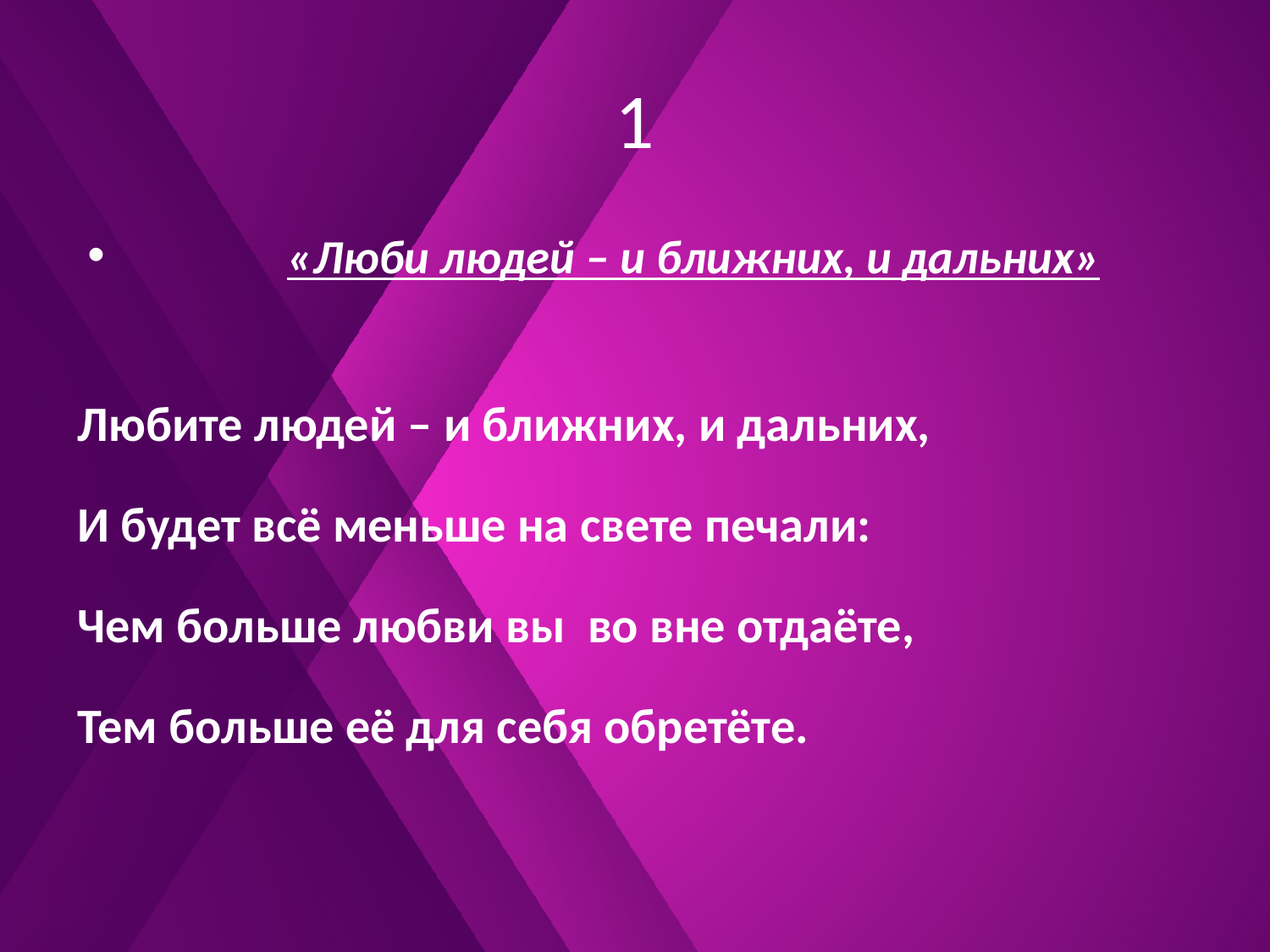

# 1

 «Люби людей – и ближних, и дальних»
Любите людей – и ближних, и дальних,
И будет всё меньше на свете печали:
Чем больше любви вы  во вне отдаёте,
Тем больше её для себя обретёте.